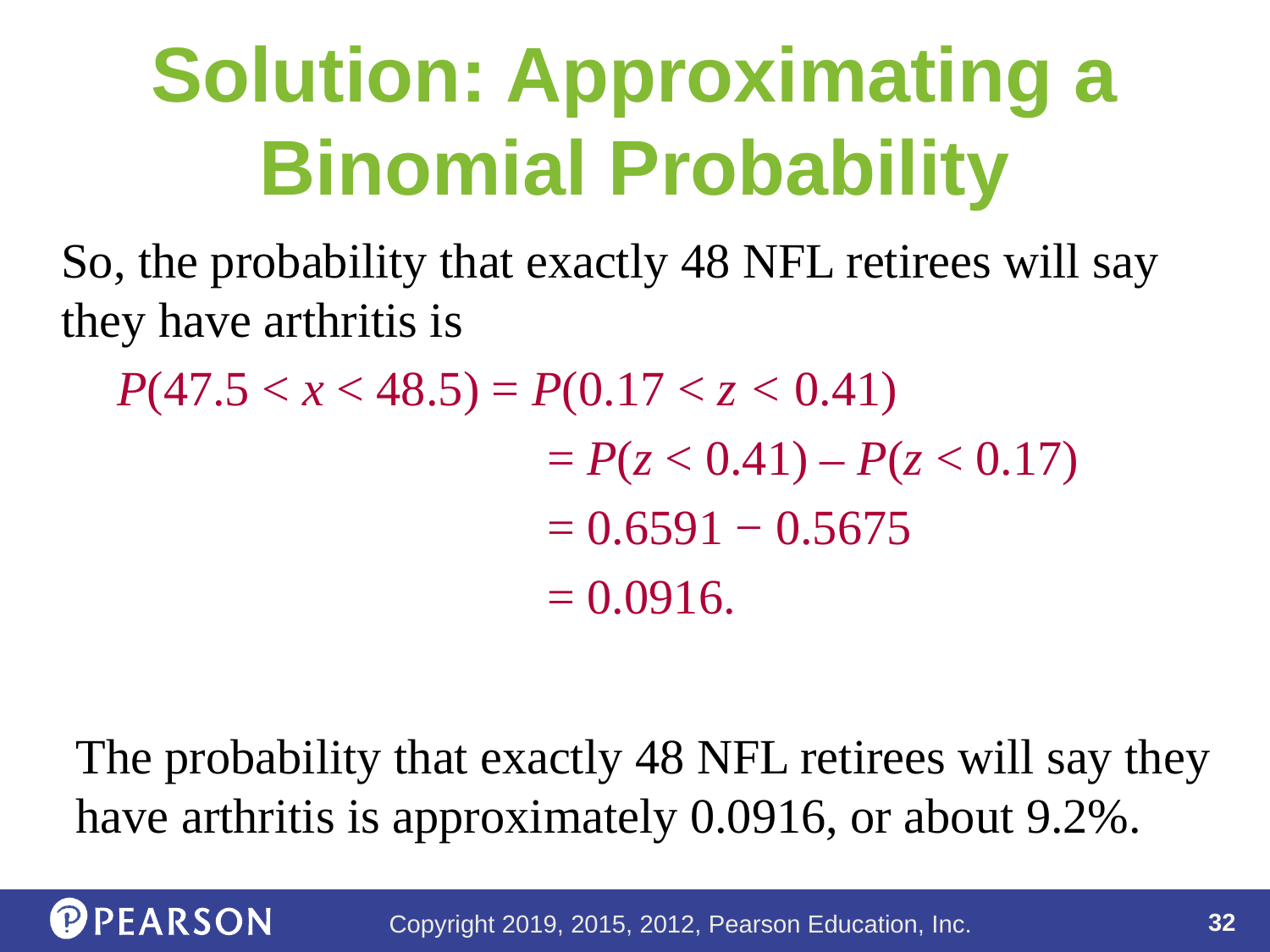

# Solution: Approximating a Binomial Probability
So, the probability that exactly 48 NFL retirees will say they have arthritis is
P(47.5 < x < 48.5) = P(0.17 < z < 0.41)
			    = P(z < 0.41) – P(z < 0.17)
			    = 0.6591 − 0.5675
			    = 0.0916.
The probability that exactly 48 NFL retirees will say they have arthritis is approximately 0.0916, or about 9.2%.